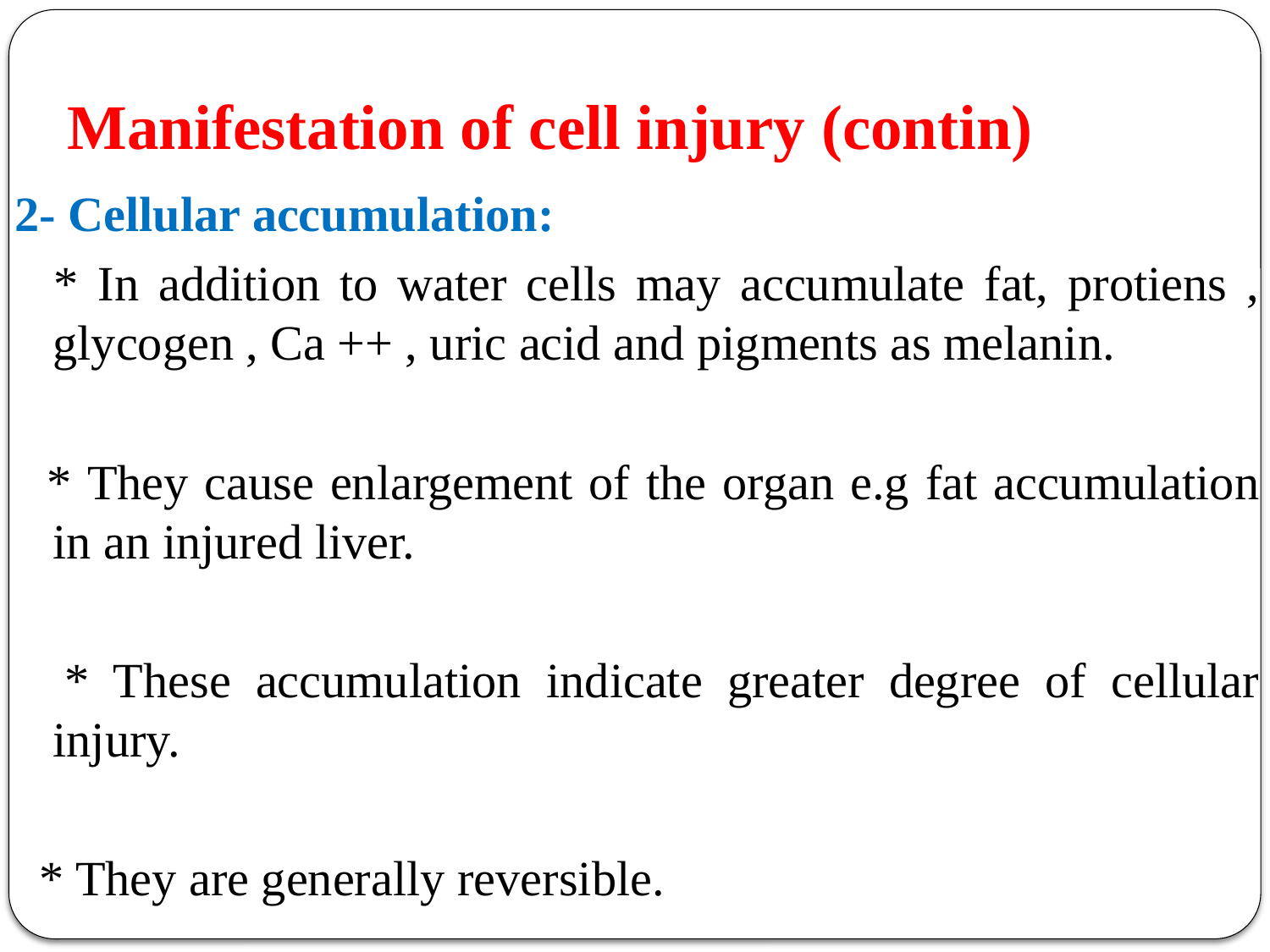

# Manifestation of cell injury (contin)
2- Cellular accumulation:
  * In addition to water cells may accumulate fat, protiens , glycogen , Ca ++ , uric acid and pigments as melanin.

  * They cause enlargement of the organ e.g fat accumulation in an injured liver.

  * These accumulation indicate greater degree of cellular injury.

  * They are generally reversible.